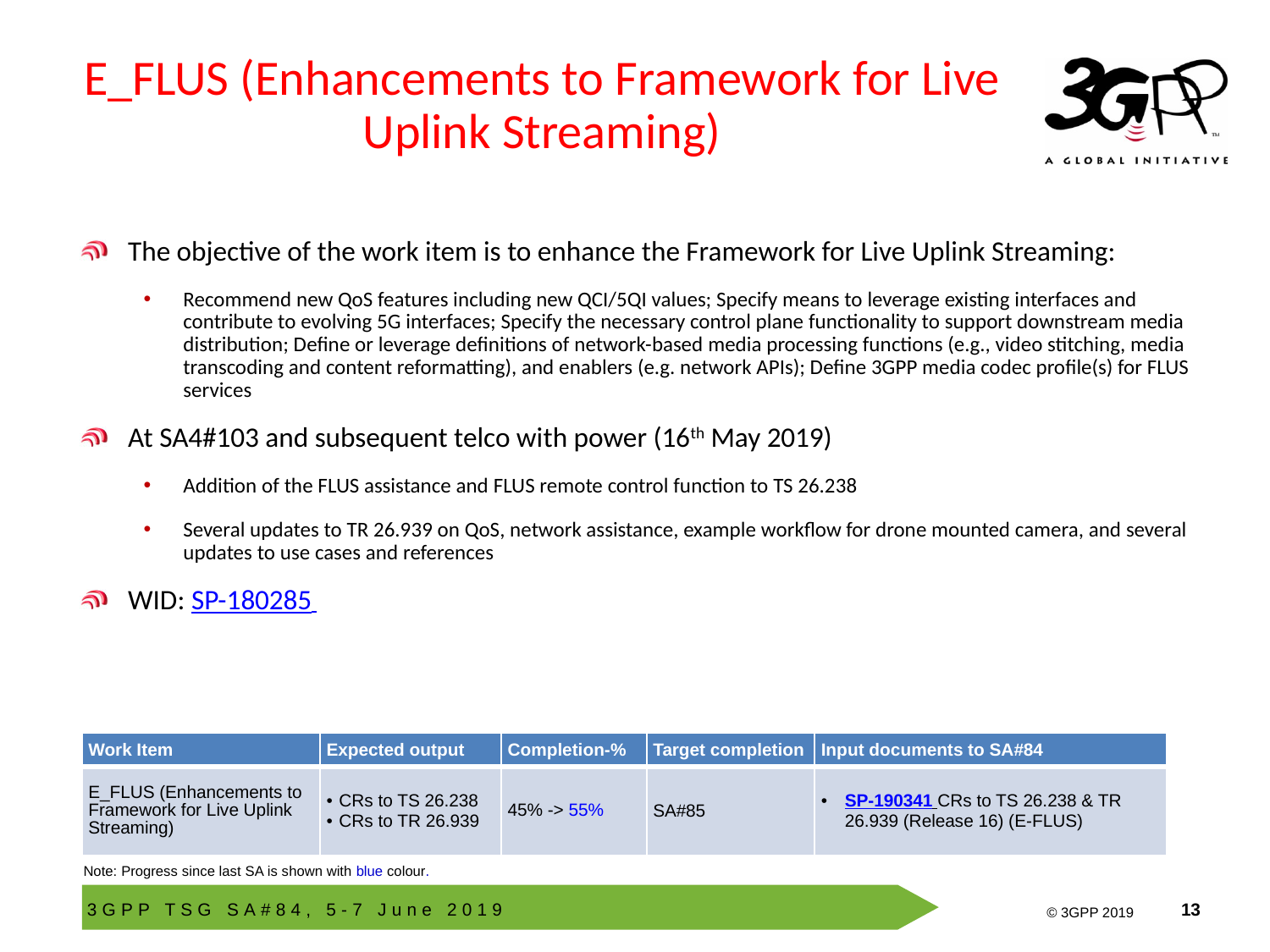

# E_FLUS (Enhancements to Framework for Live Uplink Streaming)
The objective of the work item is to enhance the Framework for Live Uplink Streaming:
Recommend new QoS features including new QCI/5QI values; Specify means to leverage existing interfaces and contribute to evolving 5G interfaces; Specify the necessary control plane functionality to support downstream media distribution; Define or leverage definitions of network-based media processing functions (e.g., video stitching, media transcoding and content reformatting), and enablers (e.g. network APIs); Define 3GPP media codec profile(s) for FLUS services
At SA4#103 and subsequent telco with power (16th May 2019)
Addition of the FLUS assistance and FLUS remote control function to TS 26.238
Several updates to TR 26.939 on QoS, network assistance, example workflow for drone mounted camera, and several updates to use cases and references
WID: SP-180285

| Work Item | Expected output | Completion-% | Target completion | Input documents to SA#84 |
| --- | --- | --- | --- | --- |
| E\_FLUS (Enhancements to Framework for Live Uplink Streaming) | CRs to TS 26.238 CRs to TR 26.939 | 45% -> 55% | SA#85 | SP-190341 CRs to TS 26.238 & TR 26.939 (Release 16) (E-FLUS) |
Note: Progress since last SA is shown with blue colour.